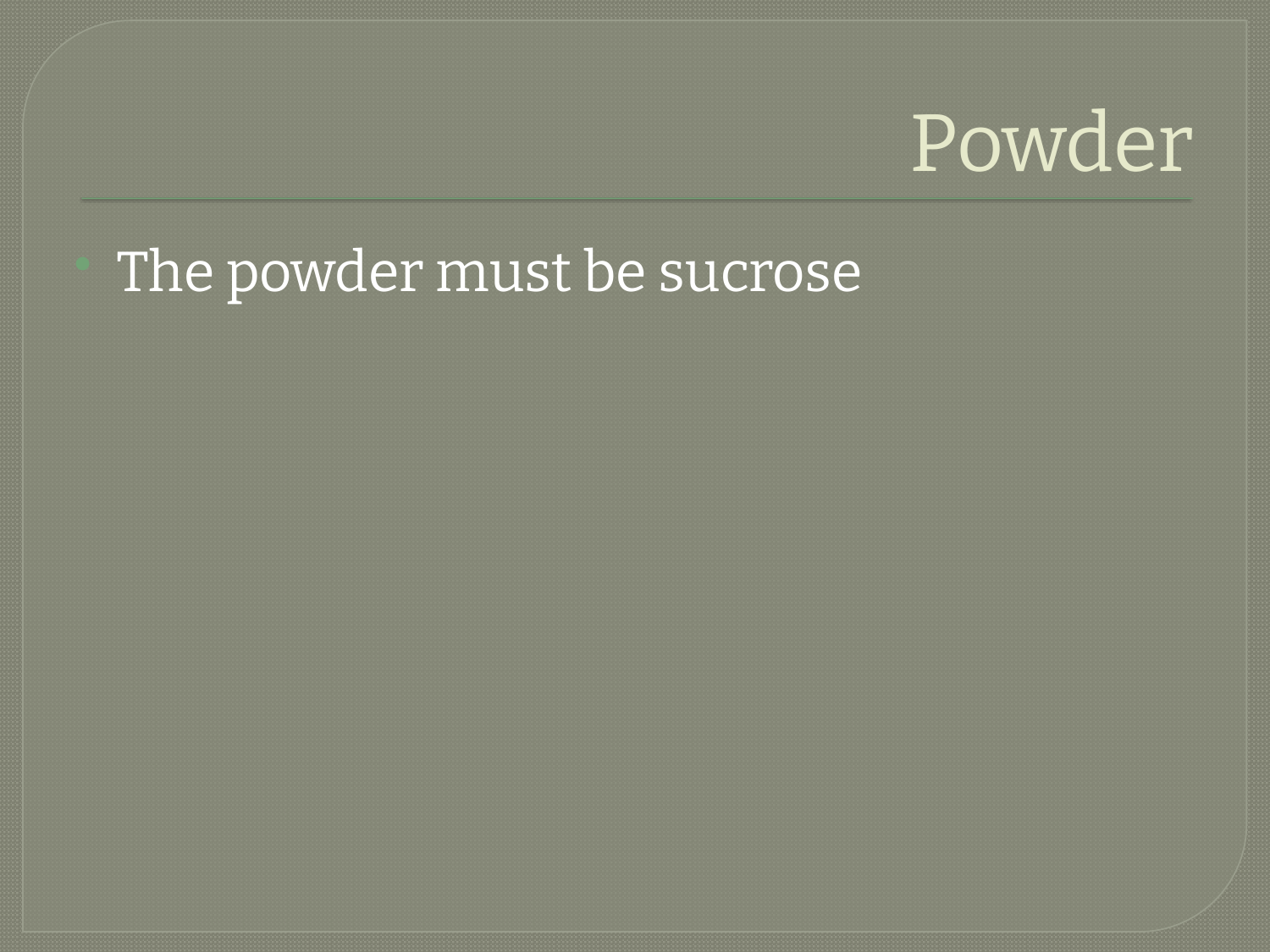

# Powder
The powder must be sucrose